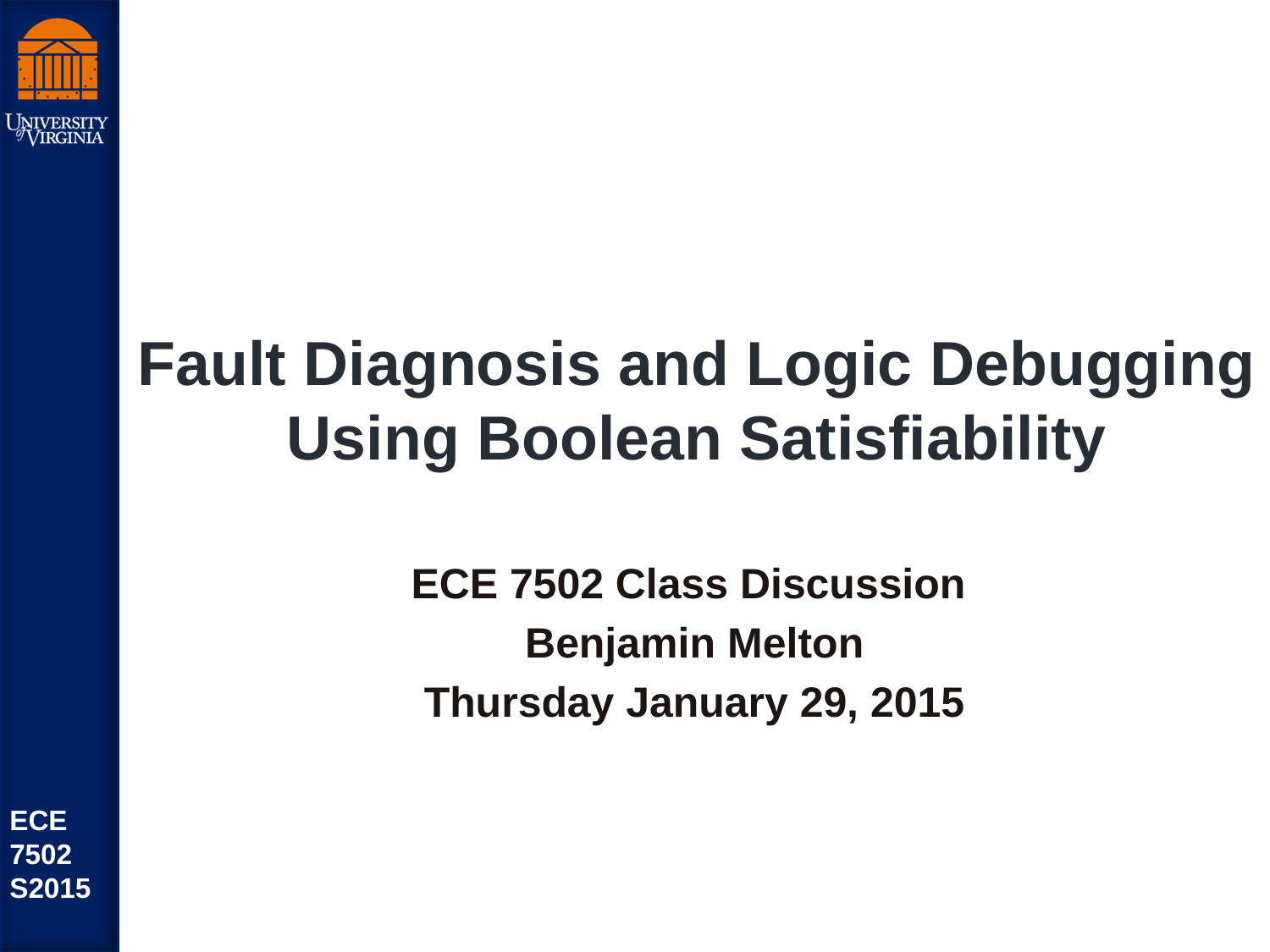

# Fault Diagnosis and Logic Debugging Using Boolean Satisfiability
ECE 7502 Class Discussion
Benjamin Melton
Thursday January 29, 2015